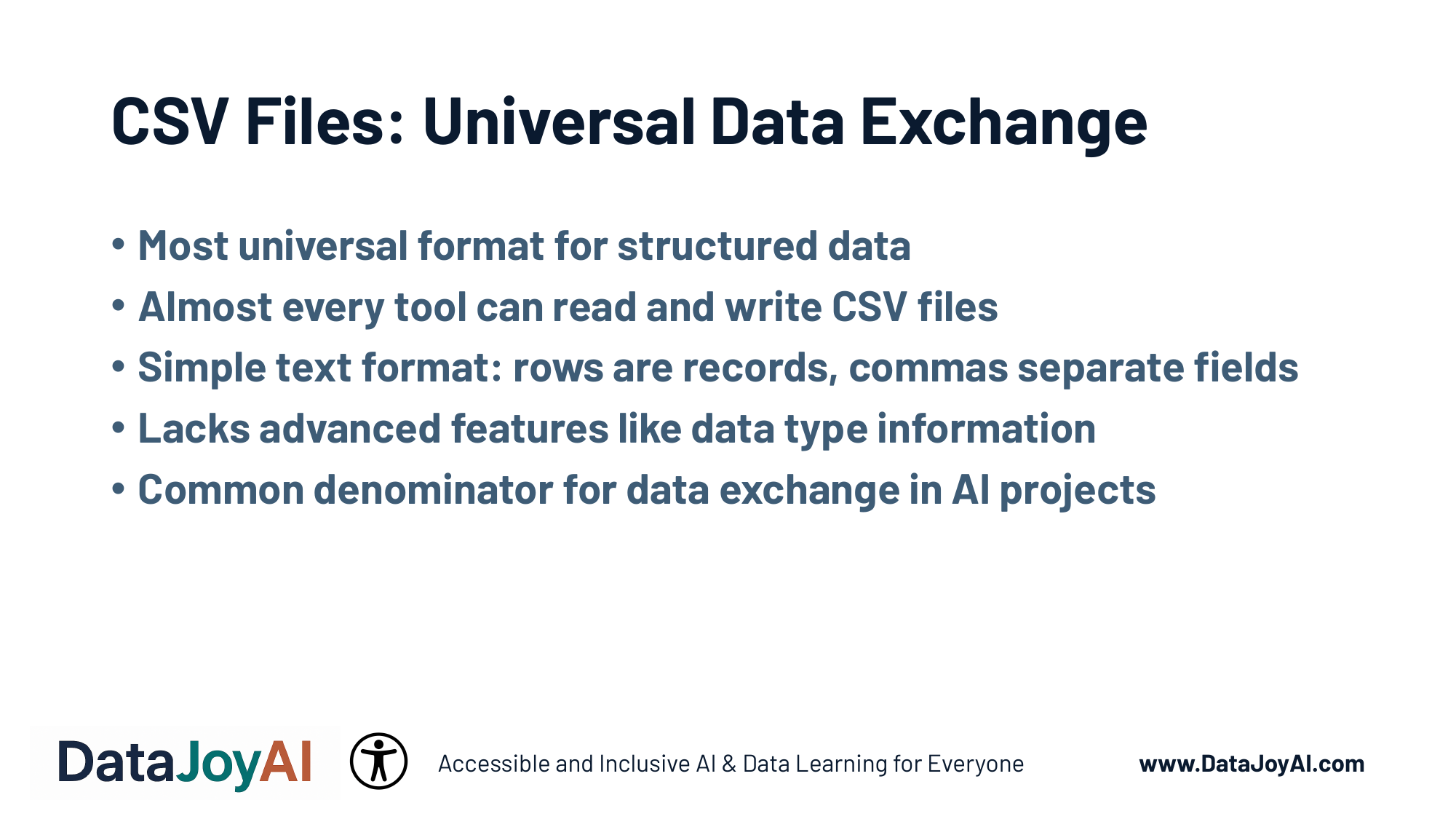

# CSV Files: Universal Data Exchange
Most universal format for structured data
Almost every tool can read and write CSV files
Simple text format: rows are records, commas separate fields
Lacks advanced features like data type information
Common denominator for data exchange in AI projects